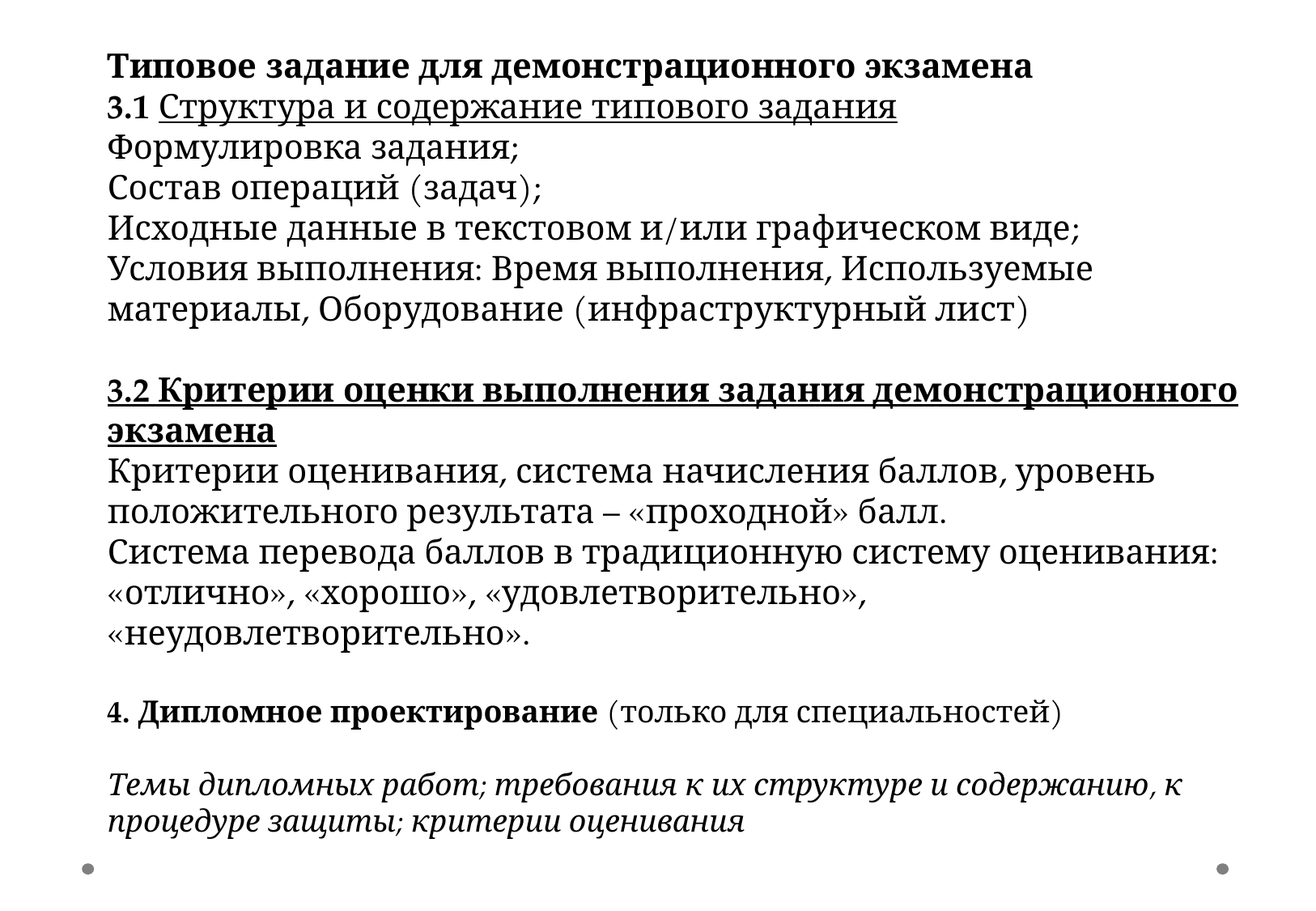

Типовое задание для демонстрационного экзамена
3.1 Структура и содержание типового задания
Формулировка задания;
Состав операций (задач);
Исходные данные в текстовом и/или графическом виде;
Условия выполнения: Время выполнения, Используемые материалы, Оборудование (инфраструктурный лист)

3.2 Критерии оценки выполнения задания демонстрационного экзамена
Критерии оценивания, система начисления баллов, уровень положительного результата – «проходной» балл.
Система перевода баллов в традиционную систему оценивания: «отлично», «хорошо», «удовлетворительно», «неудовлетворительно».

4. Дипломное проектирование (только для специальностей)

Темы дипломных работ; требования к их структуре и содержанию, к процедуре защиты; критерии оценивания